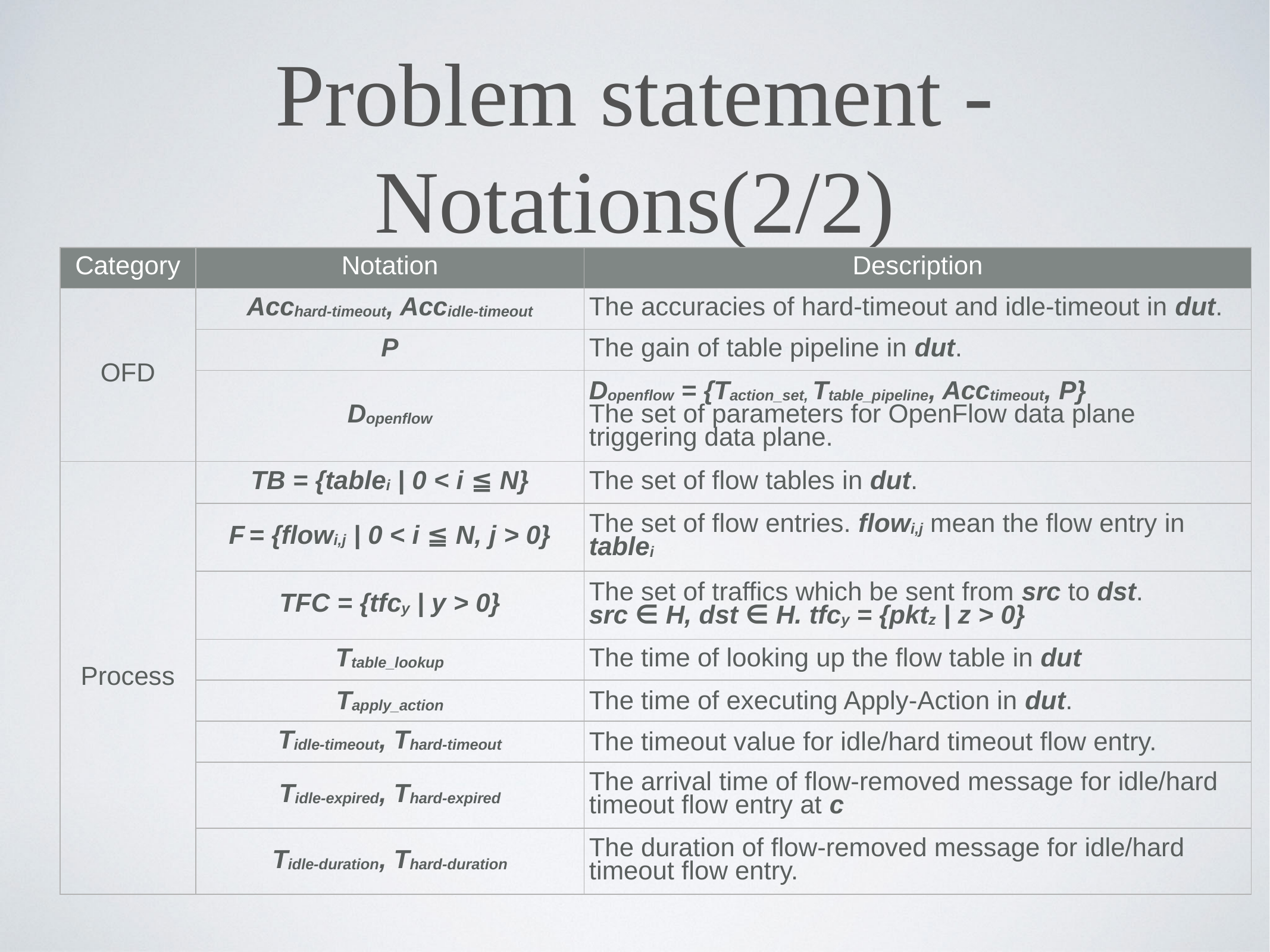

14
# Problem statement - Notations(2/2)
| Category | Notation | Description |
| --- | --- | --- |
| OFD | Acchard-timeout, Accidle-timeout | The accuracies of hard-timeout and idle-timeout in dut. |
|  | P | The gain of table pipeline in dut. |
|  | Dopenflow | Dopenflow = {Taction\_set, Ttable\_pipeline, Acctimeout, P} The set of parameters for OpenFlow data plane triggering data plane. |
| Process | TB = {tablei | 0 < i ≦ N} | The set of flow tables in dut. |
|  | F = {flowi,j | 0 < i ≦ N, j > 0} | The set of flow entries. flowi,j mean the flow entry in tablei |
|  | TFC = {tfcy | y > 0} | The set of traffics which be sent from src to dst. src ∈ H, dst ∈ H. tfcy = {pktz | z > 0} |
|  | Ttable\_lookup | The time of looking up the flow table in dut |
|  | Tapply\_action | The time of executing Apply-Action in dut. |
|  | Tidle-timeout, Thard-timeout | The timeout value for idle/hard timeout flow entry. |
|  | Tidle-expired, Thard-expired | The arrival time of flow-removed message for idle/hard timeout flow entry at c |
|  | Tidle-duration, Thard-duration | The duration of flow-removed message for idle/hard timeout flow entry. |